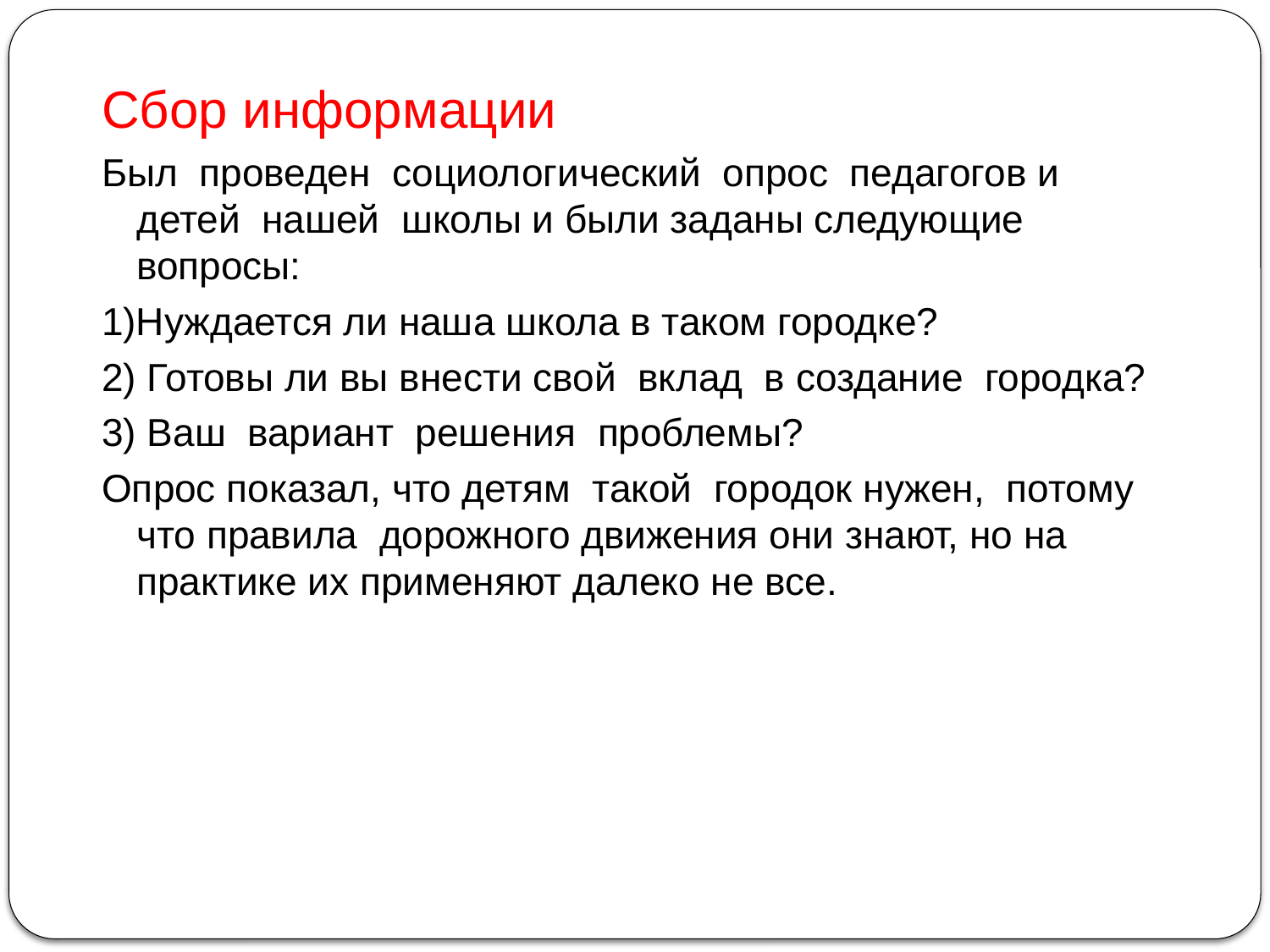

Сбор информации
Был  проведен  социологический  опрос  педагогов и детей  нашей  школы и были заданы следующие вопросы:
1)Нуждается ли наша школа в таком городке?
2) Готовы ли вы внести свой  вклад  в создание  городка?
3) Ваш  вариант  решения  проблемы?
Опрос показал, что детям  такой  городок нужен,  потому что правила  дорожного движения они знают, но на практике их применяют далеко не все.